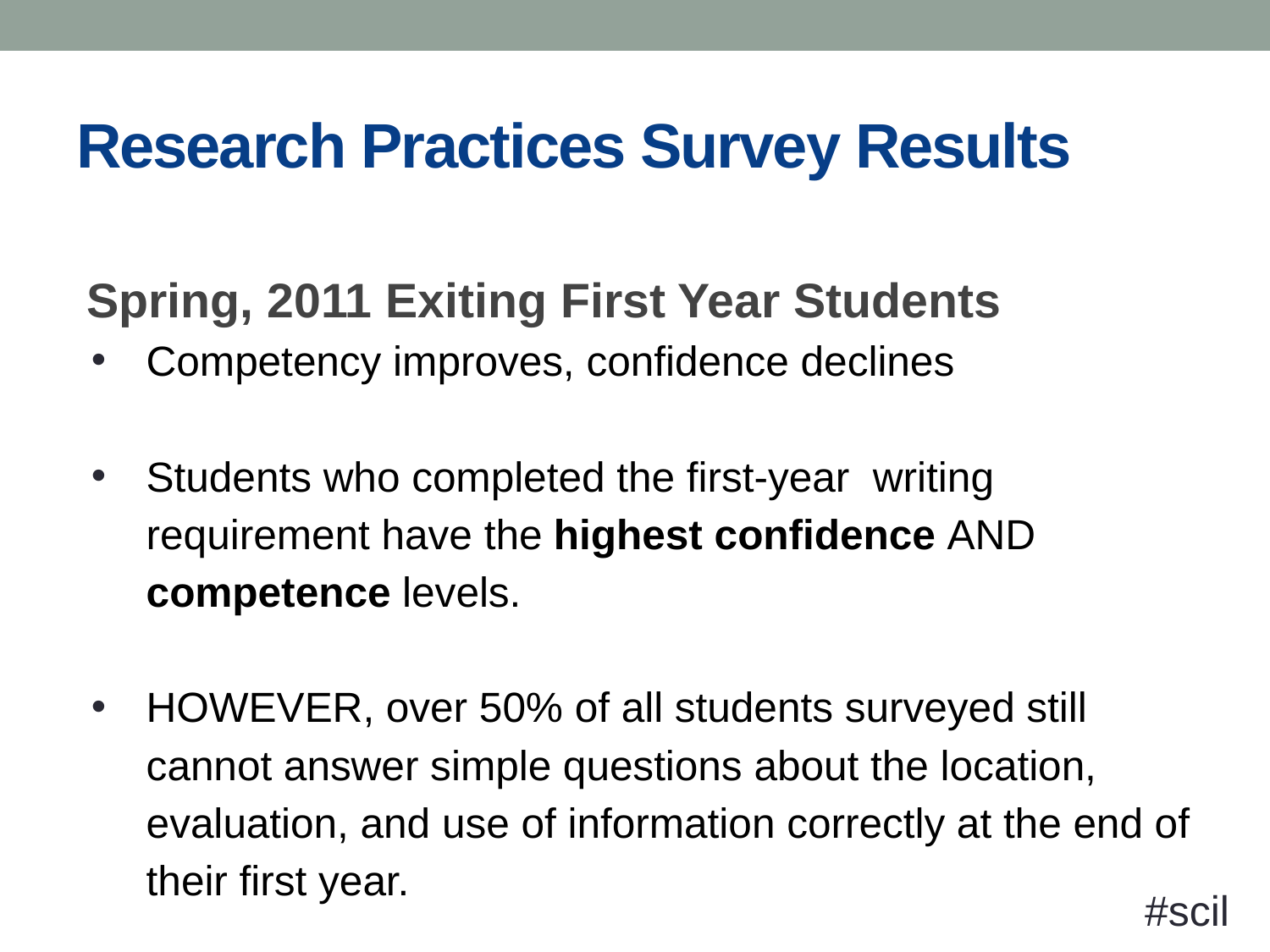

# Research Practices Survey Results
Spring, 2011 Exiting First Year Students
Competency improves, confidence declines

Students who completed the first-year  writing requirement have the highest confidence AND competence levels.

HOWEVER, over 50% of all students surveyed still cannot answer simple questions about the location, evaluation, and use of information correctly at the end of their first year.
#scil